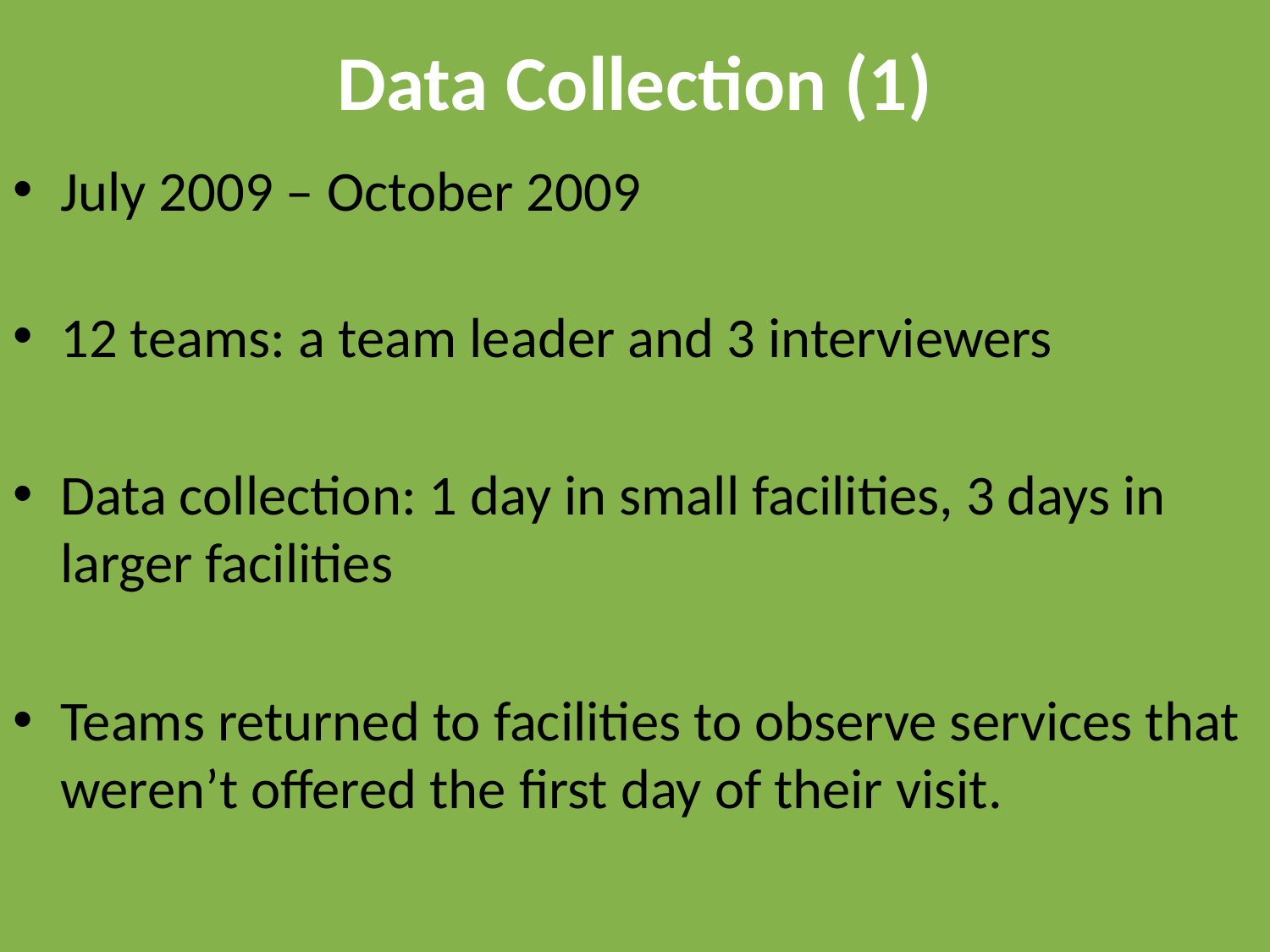

# Data Collection (1)
July 2009 – October 2009
12 teams: a team leader and 3 interviewers

Data collection: 1 day in small facilities, 3 days in larger facilities

Teams returned to facilities to observe services that weren’t offered the first day of their visit.